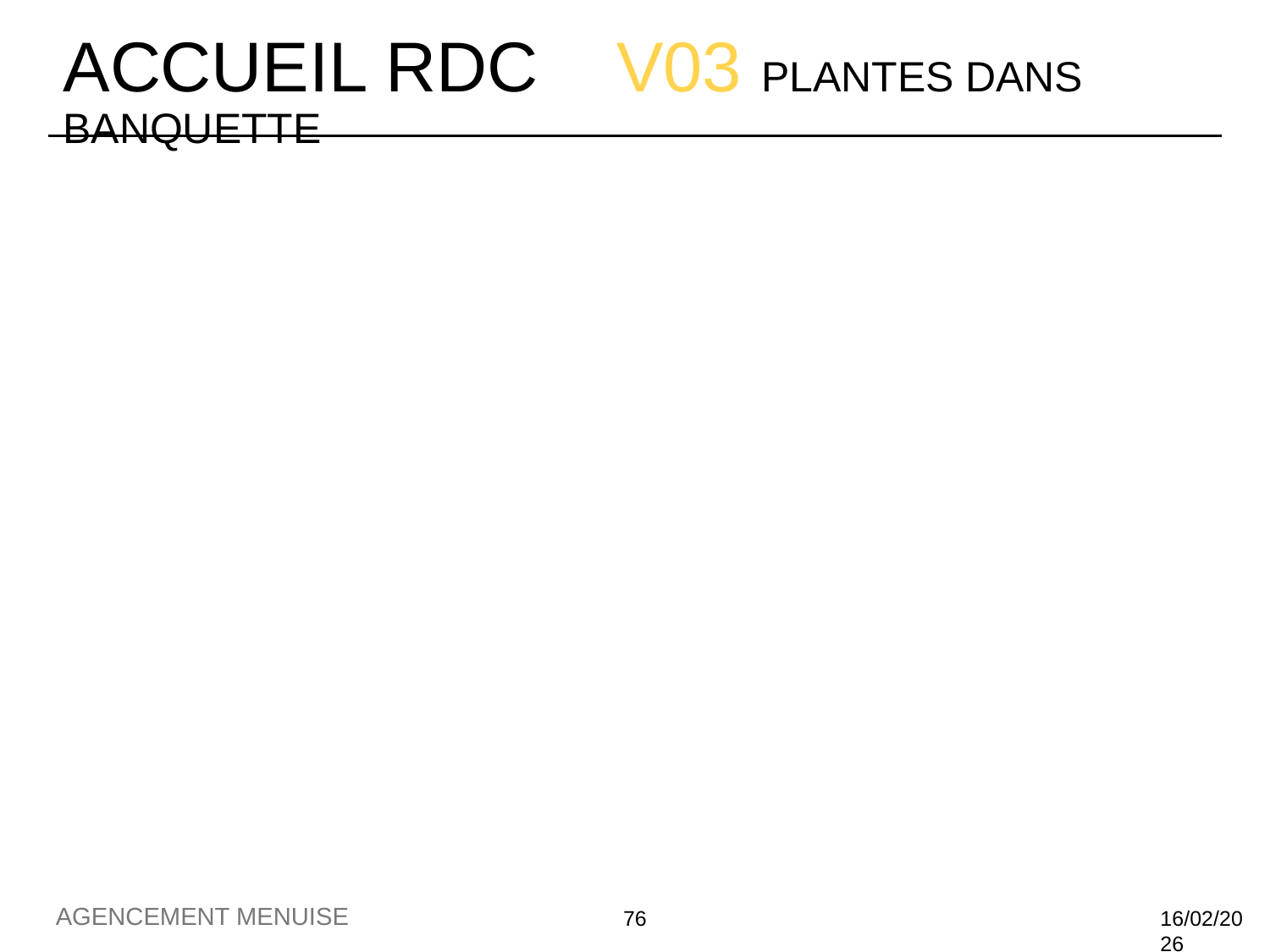

# ACCUEIL RDC    V03 PLANTES DANS BANQUETTE
AGENCEMENT MENUISE